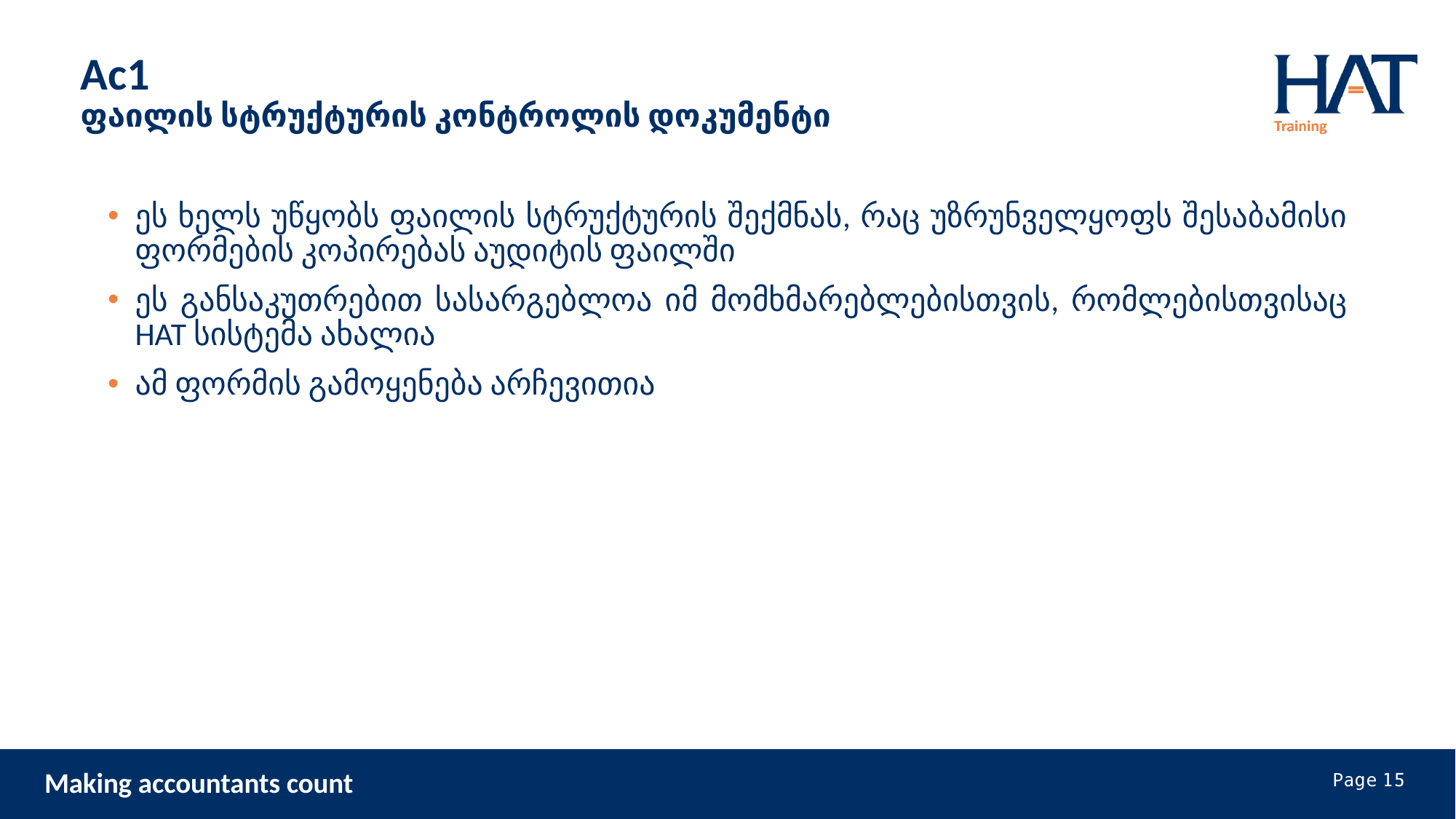

# Ac1 ფაილის სტრუქტურის კონტროლის დოკუმენტი
ეს ხელს უწყობს ფაილის სტრუქტურის შექმნას, რაც უზრუნველყოფს შესაბამისი ფორმების კოპირებას აუდიტის ფაილში
ეს განსაკუთრებით სასარგებლოა იმ მომხმარებლებისთვის, რომლებისთვისაც HAT სისტემა ახალია
ამ ფორმის გამოყენება არჩევითია
15